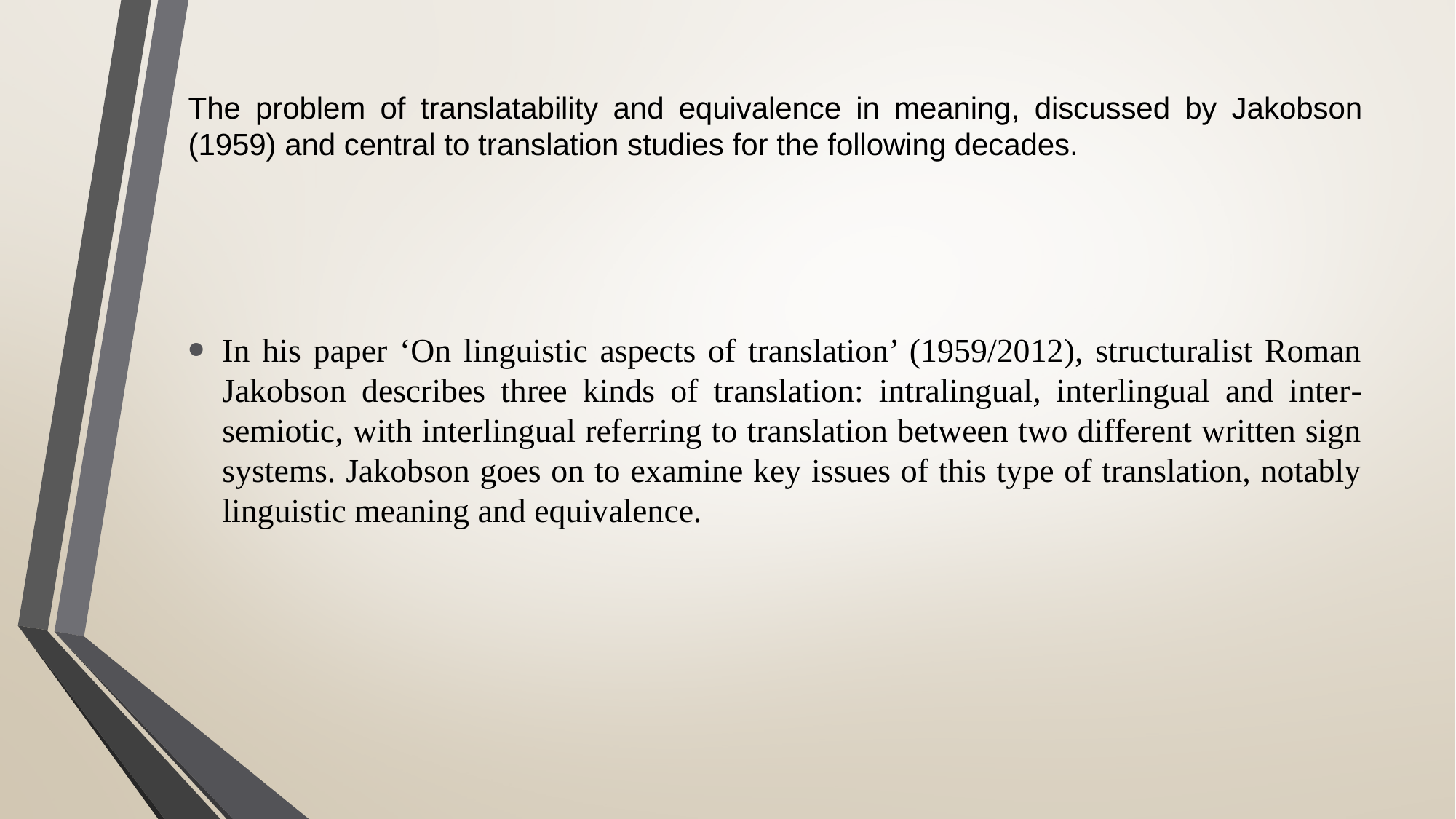

# The problem of translatability and equivalence in meaning, discussed by Jakobson (1959) and central to translation studies for the following decades.
In his paper ‘On linguistic aspects of translation’ (1959/2012), structuralist Roman Jakobson describes three kinds of translation: intralingual, interlingual and inter-semiotic, with interlingual referring to translation between two different written sign systems. Jakobson goes on to examine key issues of this type of translation, notably linguistic meaning and equivalence.